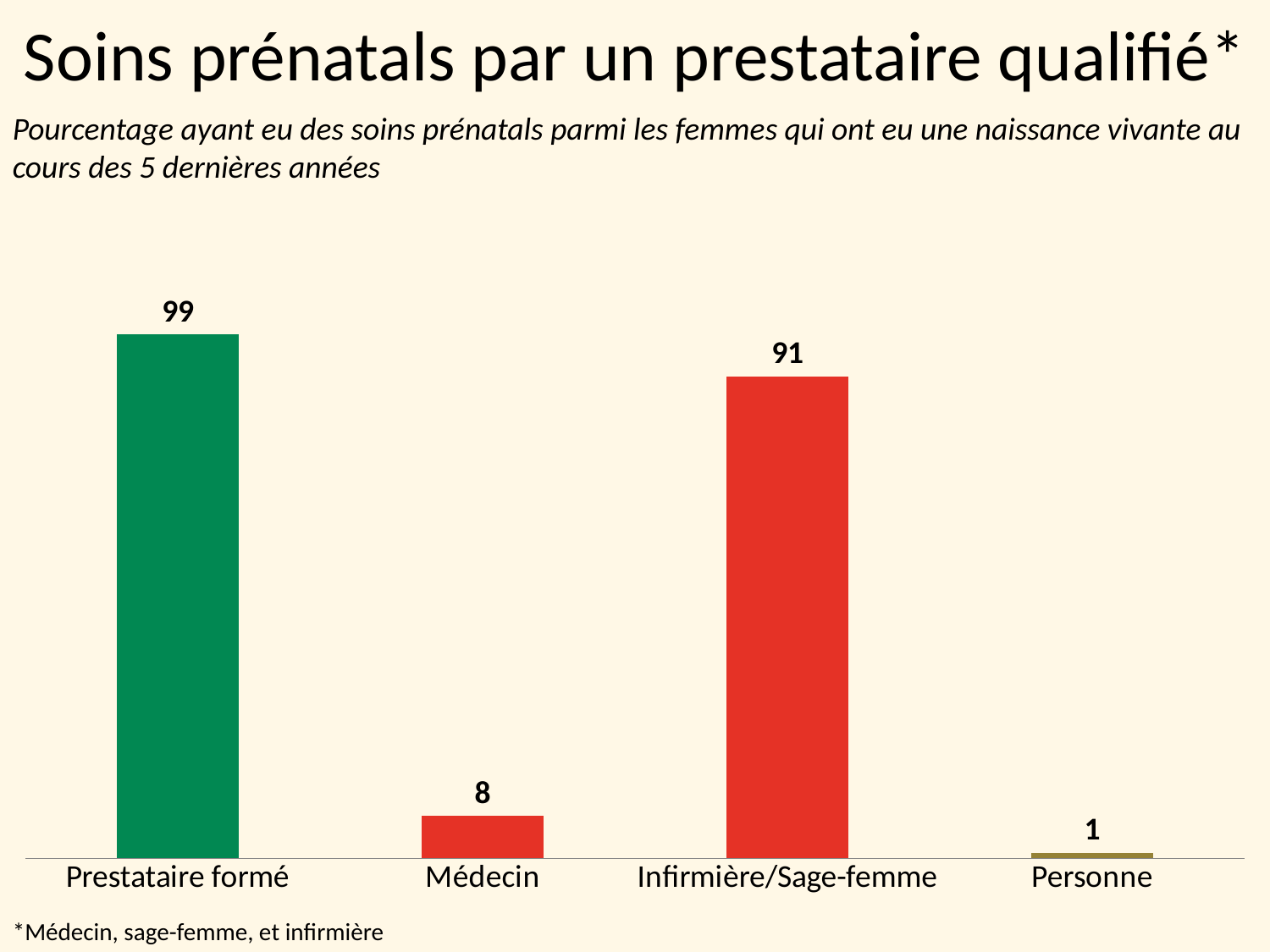

Soins prénatals par un prestataire qualifié*
Pourcentage ayant eu des soins prénatals parmi les femmes qui ont eu une naissance vivante au cours des 5 dernières années

### Chart

| Category | Series 1 |
|---|---|
| Prestataire formé | 99.0 |
| Médecin | 8.0 |
| Infirmière/Sage-femme | 91.0 |
| Personne | 1.0 |
*Médecin, sage-femme, et infirmière